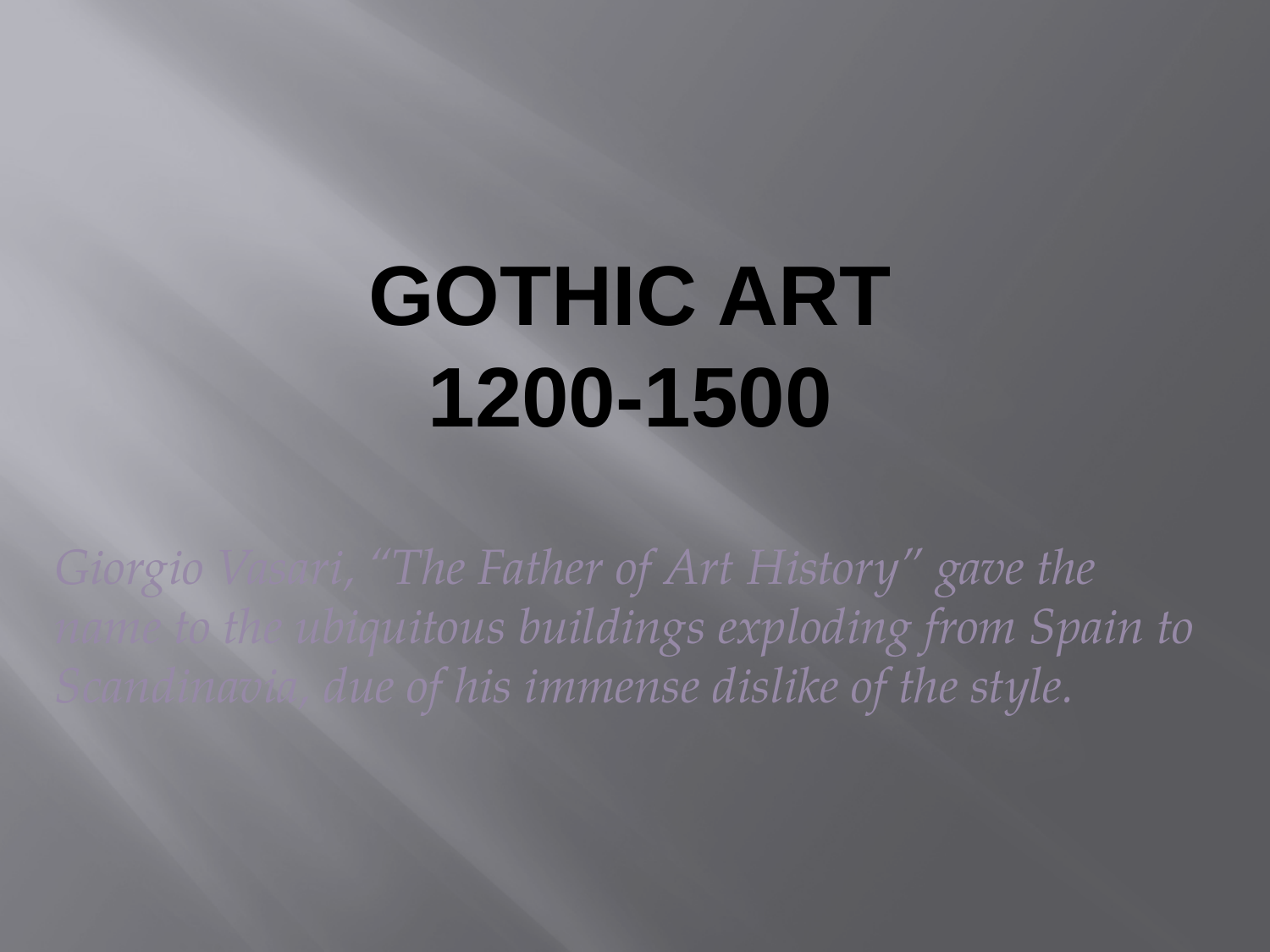

# Gothic Art 1200-1500
Giorgio Vasari, “The Father of Art History” gave the
name to the ubiquitous buildings exploding from Spain to Scandinavia, due of his immense dislike of the style.